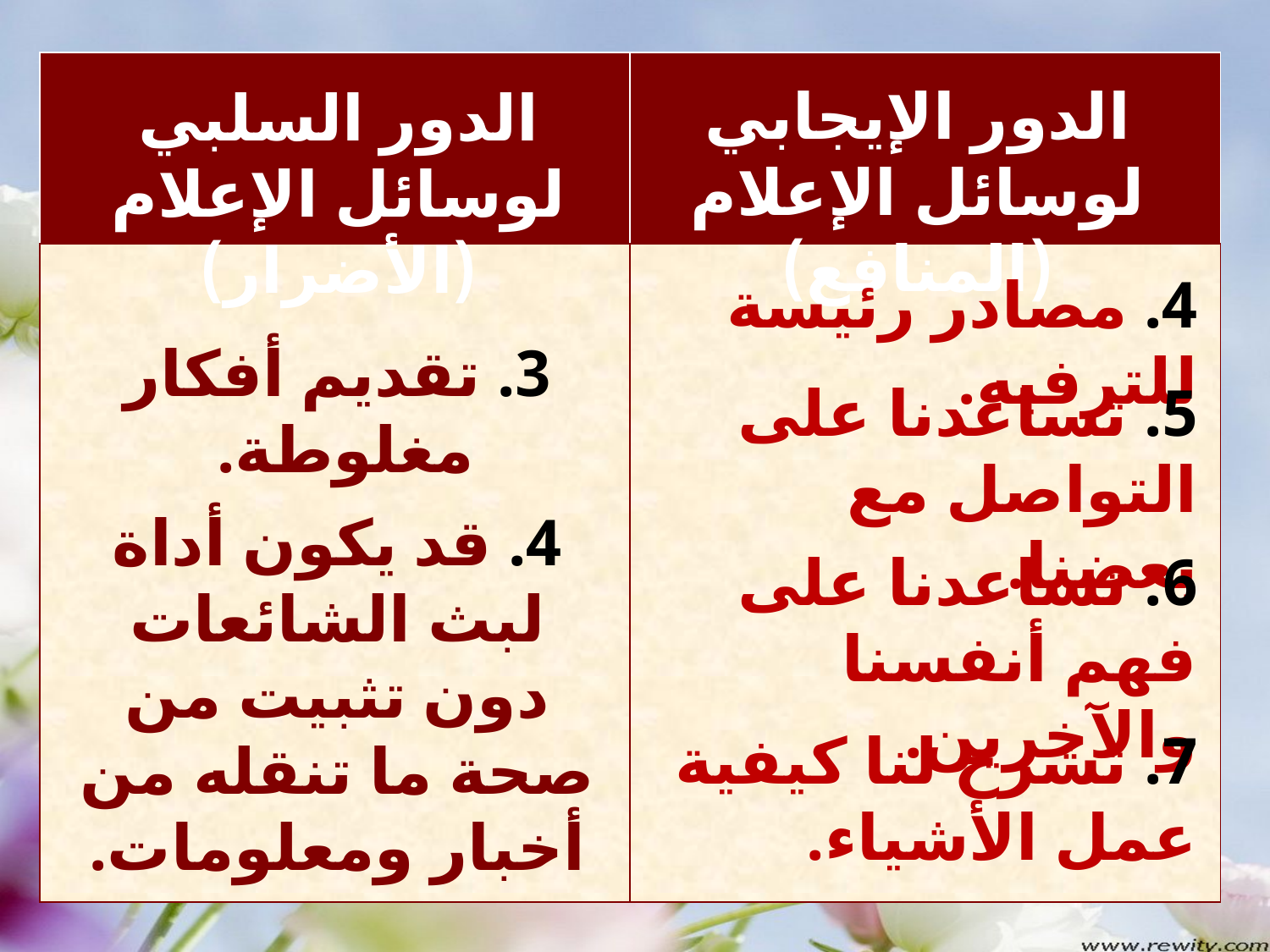

|  |  |
| --- | --- |
|  |  |
الدور الإيجابي لوسائل الإعلام (المنافع)
الدور السلبي لوسائل الإعلام (الأضرار)
4. مصادر رئيسة للترفيه.
3. تقديم أفكار مغلوطة.
5. تساعدنا على التواصل مع بعضنا.
4. قد يكون أداة لبث الشائعات دون تثبيت من صحة ما تنقله من أخبار ومعلومات.
6. تساعدنا على فهم أنفسنا والآخرين.
7. تشرح لنا كيفية عمل الأشياء.